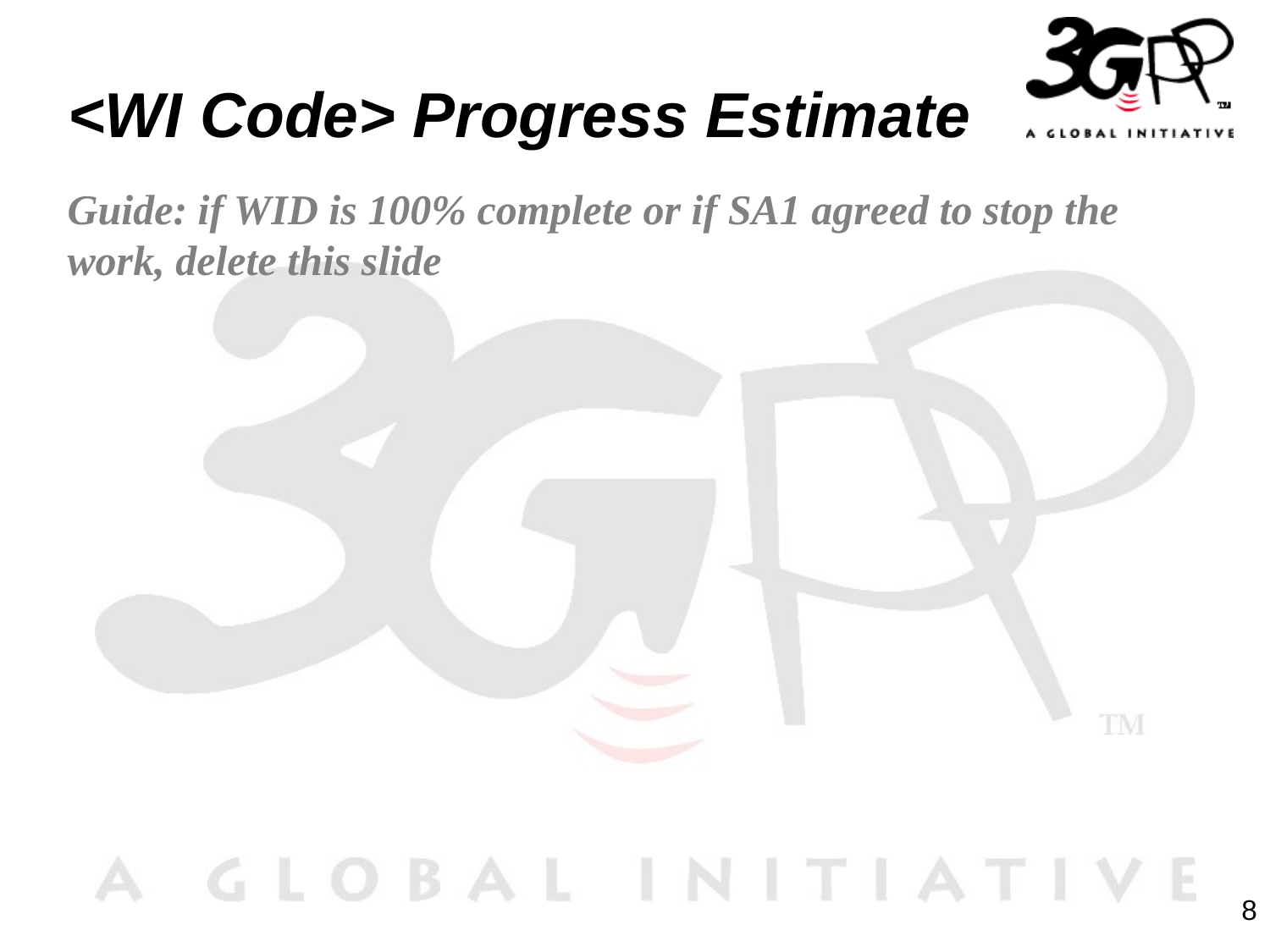

# <WI Code> Progress Estimate
Guide: if WID is 100% complete or if SA1 agreed to stop the work, delete this slide
8